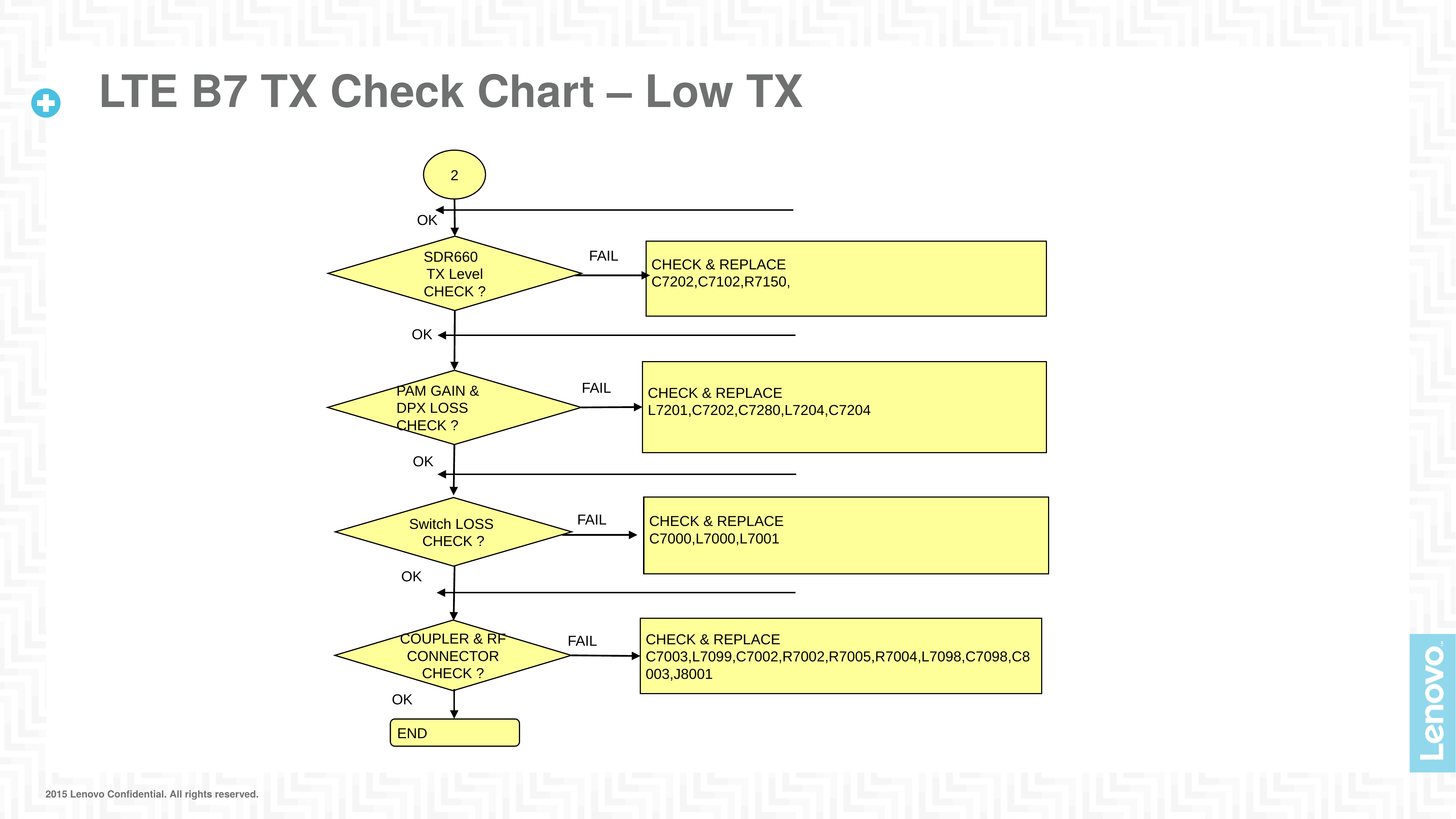

# LTE B7 TX Check Chart – Low TX
2
OK
SDR660
TX Level
CHECK ?
CHECK & REPLACE
C7202,C7102,R7150,

FAIL
OK
CHECK & REPLACE
L7201,C7202,C7280,L7204,C7204

PAM GAIN & DPX LOSS CHECK ?
FAIL
OK

CHECK & REPLACE
C7000,L7000,L7001

Switch LOSS
CHECK ?
FAIL
OK
CHECK & REPLACE
C7003,L7099,C7002,R7002,R7005,R7004,L7098,C7098,C8003,J8001
COUPLER & RF CONNECTOR
CHECK ?
FAIL
OK
END